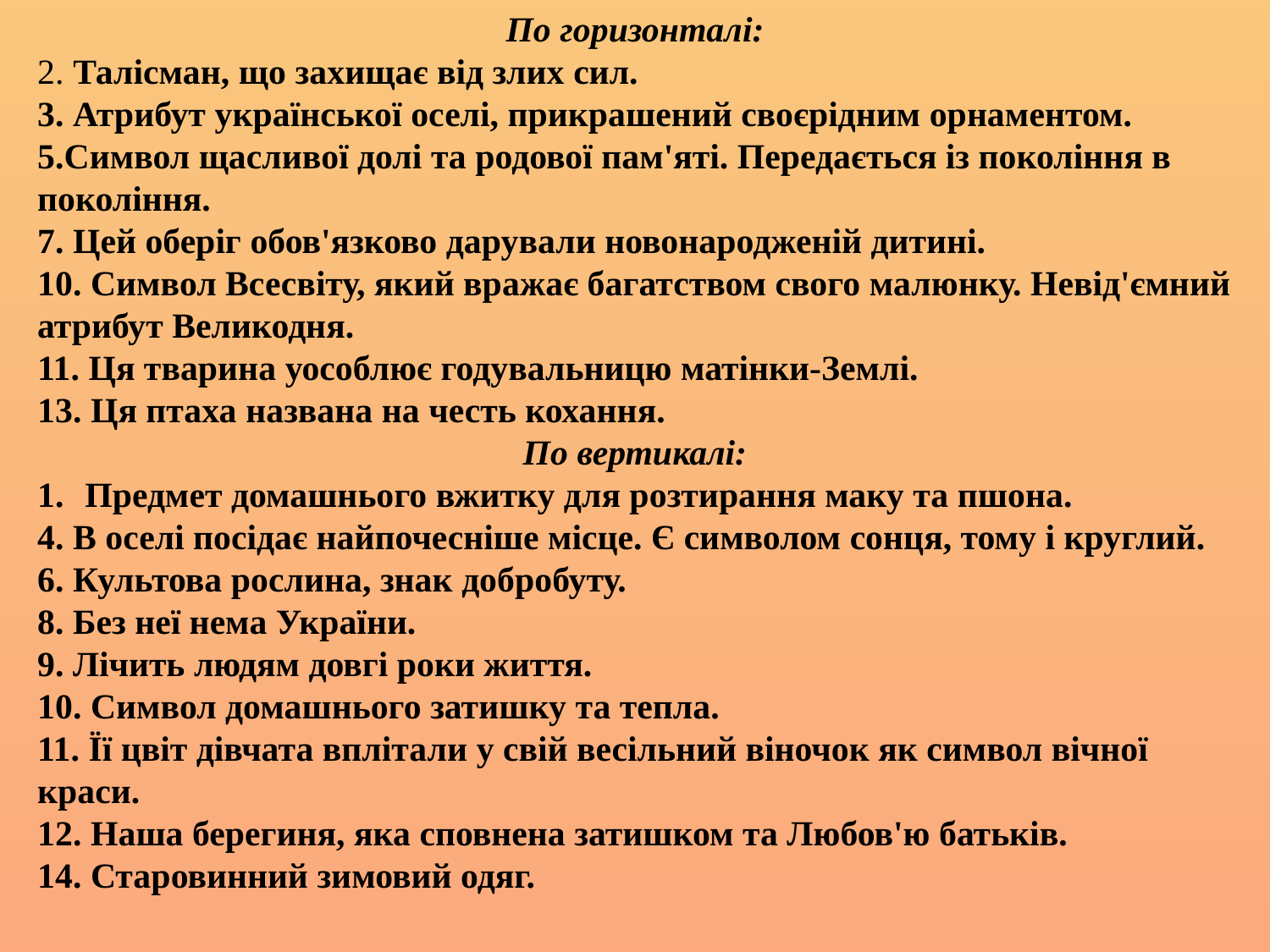

По горизонталі:
2. Талісман, що захищає від злих сил.
3. Атрибут української оселі, прикрашений своєрідним орнаментом.
5.Символ щасливої долі та родової пам'яті. Передається із покоління в покоління.
7. Цей оберіг обов'язково дарували новонародженій дитині.
10. Символ Всесвіту, який вражає багатством свого малюнку. Невід'ємний атрибут Великодня.
11. Ця тварина уособлює годувальницю матінки-Землі.
13. Ця птаха названа на честь кохання.
По вертикалі:
Предмет домашнього вжитку для розтирання маку та пшона.
4. В оселі посідає найпочесніше місце. Є символом сонця, тому і круглий.
6. Культова рослина, знак добробуту.
8. Без неї нема України.
9. Лічить людям довгі роки життя.
10. Символ домашнього затишку та тепла.
11. Її цвіт дівчата вплітали у свій весільний віночок як символ вічної краси.
12. Наша берегиня, яка сповнена затишком та Любов'ю батьків.
14. Старовинний зимовий одяг.